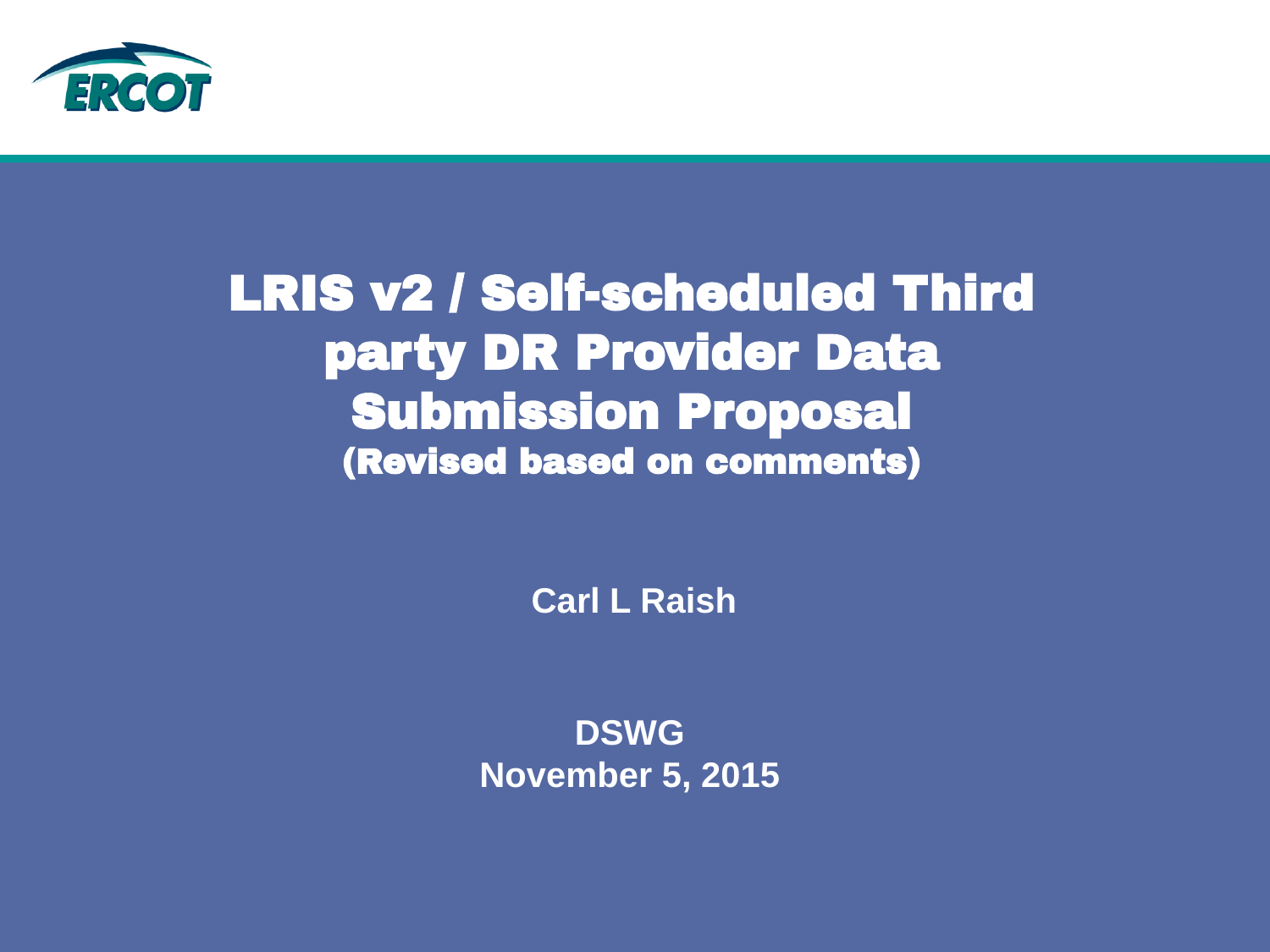

# LRIS v2 / Self-scheduled Third party DR Provider Data Submission Proposal (Revised based on comments)
Carl L Raish
DSWG
November 5, 2015